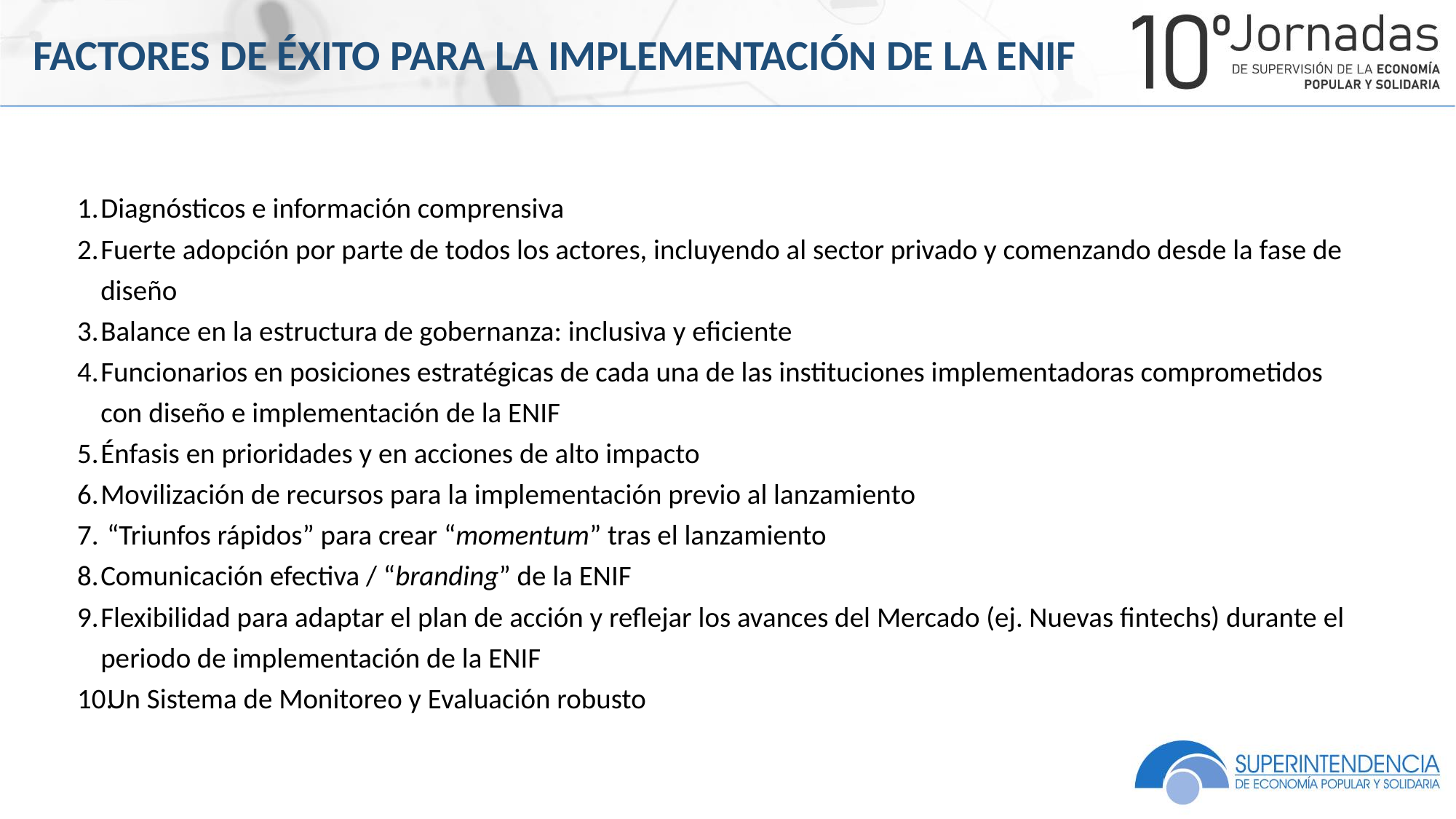

# FACTORES DE ÉXITO PARA LA IMPLEMENTACIÓN DE LA ENIF
Diagnósticos e información comprensiva
Fuerte adopción por parte de todos los actores, incluyendo al sector privado y comenzando desde la fase de diseño
Balance en la estructura de gobernanza: inclusiva y eficiente
Funcionarios en posiciones estratégicas de cada una de las instituciones implementadoras comprometidos con diseño e implementación de la ENIF
Énfasis en prioridades y en acciones de alto impacto
Movilización de recursos para la implementación previo al lanzamiento
 “Triunfos rápidos” para crear “momentum” tras el lanzamiento
Comunicación efectiva / “branding” de la ENIF
Flexibilidad para adaptar el plan de acción y reflejar los avances del Mercado (ej. Nuevas fintechs) durante el periodo de implementación de la ENIF
 Un Sistema de Monitoreo y Evaluación robusto